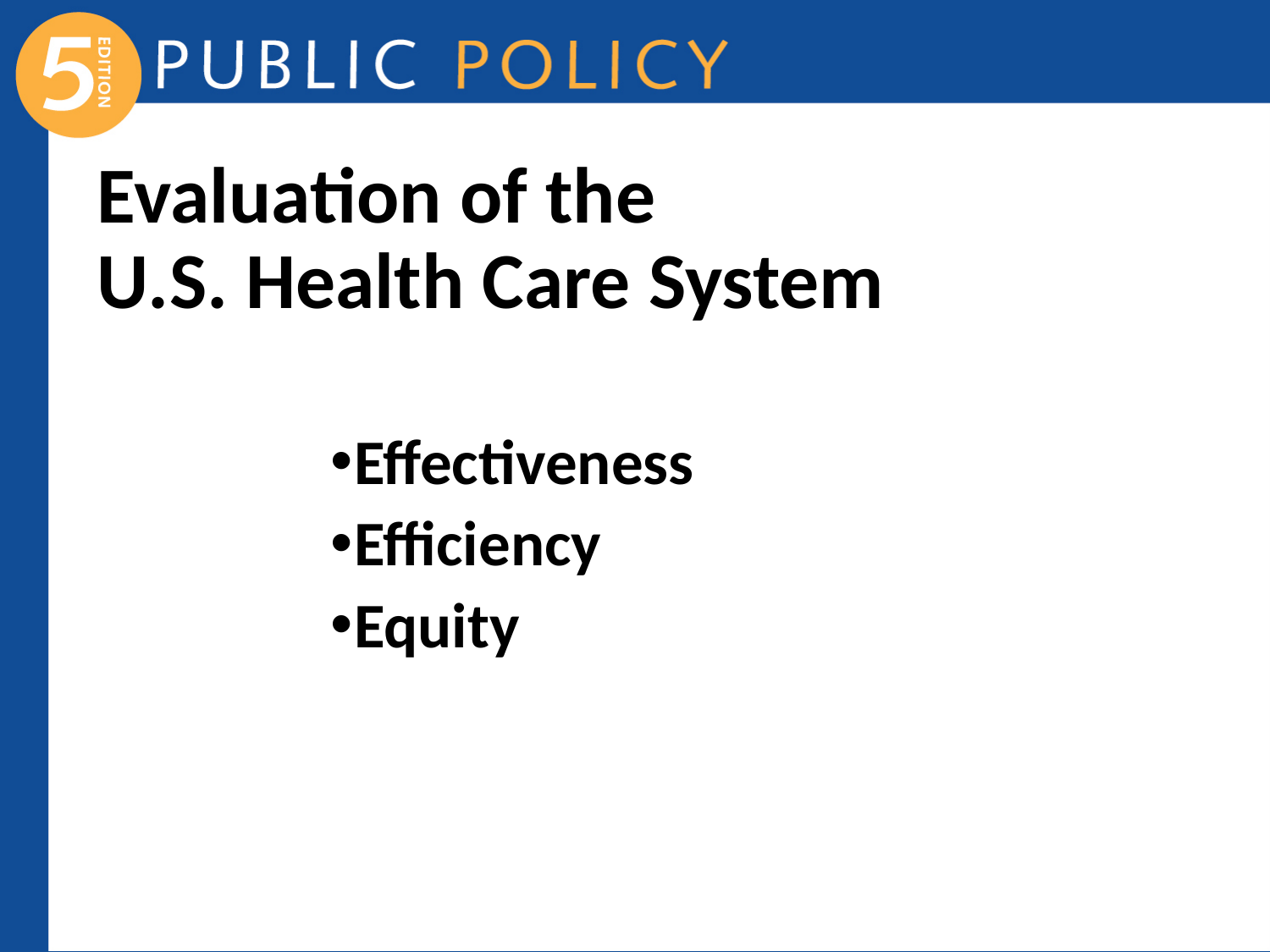

# Evaluation of the U.S. Health Care System
Effectiveness
Efficiency
Equity